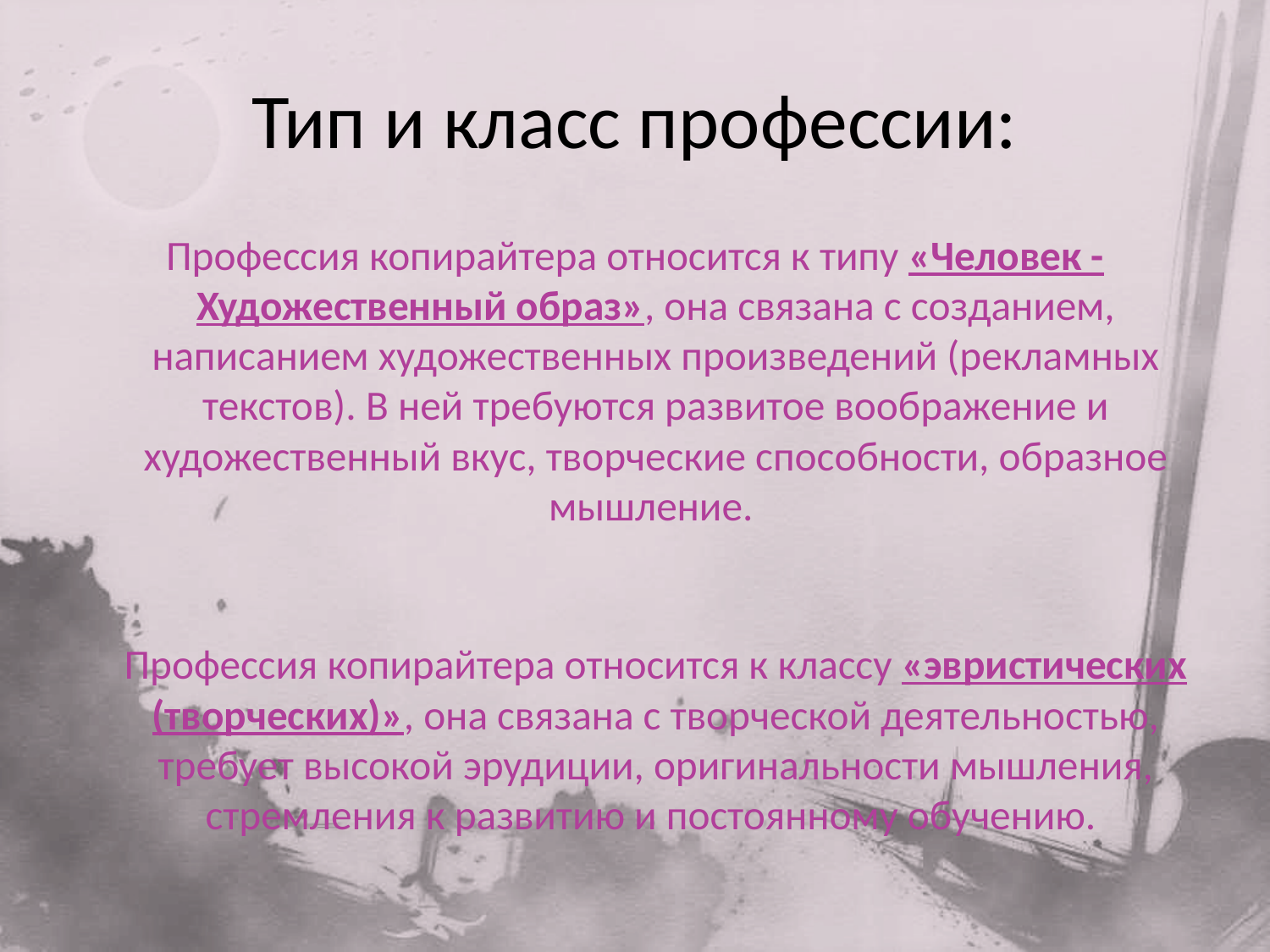

# Тип и класс профессии:
Профессия копирайтера относится к типу «Человек - Художественный образ», она связана с созданием, написанием художественных произведений (рекламных текстов). В ней требуются развитое воображение и художественный вкус, творческие способности, образное мышление.
Профессия копирайтера относится к классу «эвристических (творческих)», она связана с творческой деятельностью, требует высокой эрудиции, оригинальности мышления, стремления к развитию и постоянному обучению.